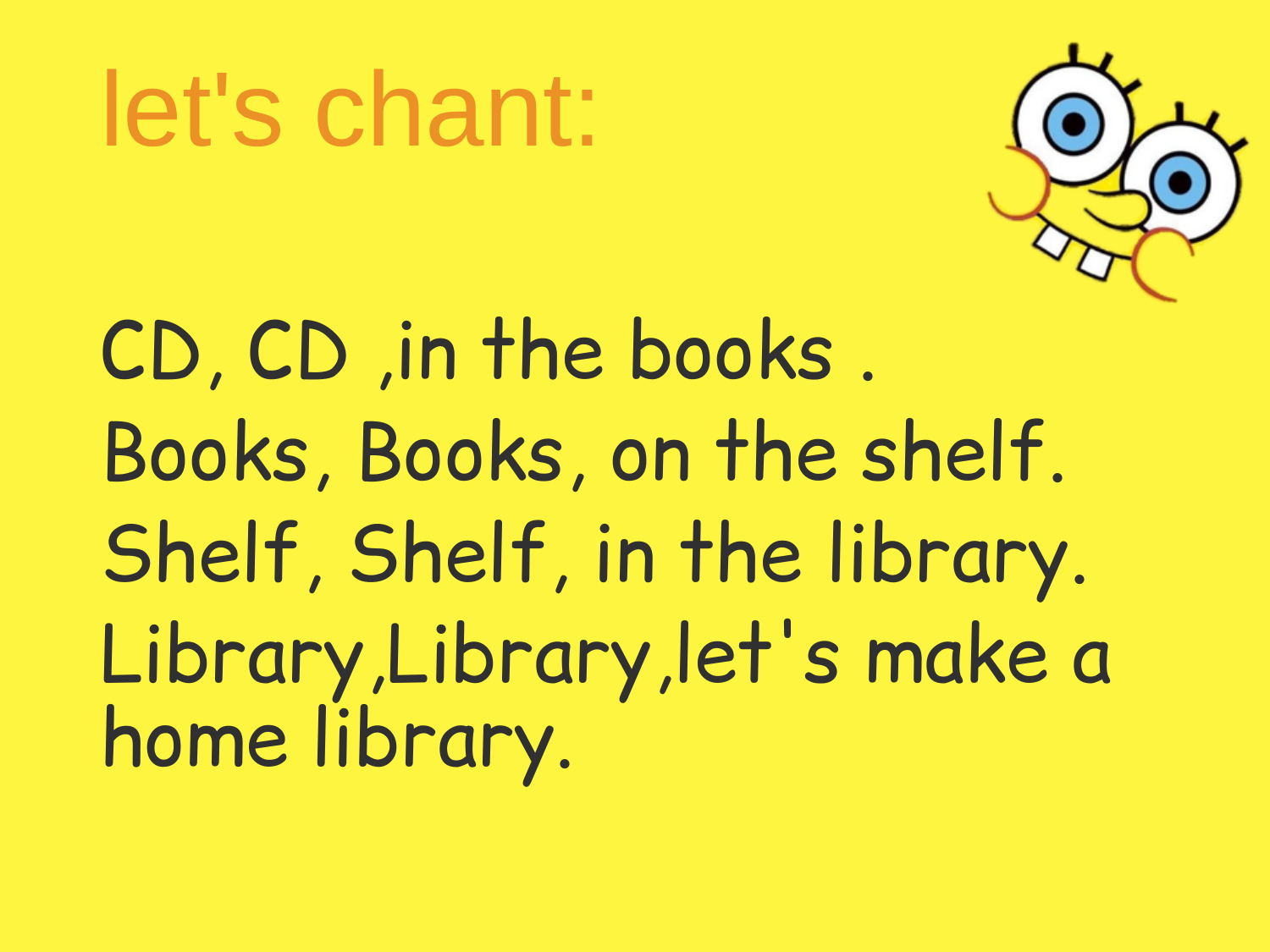

# let's chant:

CD, CD ,in the books .
Books, Books, on the shelf.
Shelf, Shelf, in the library.
Library,Library,let's make a home library.